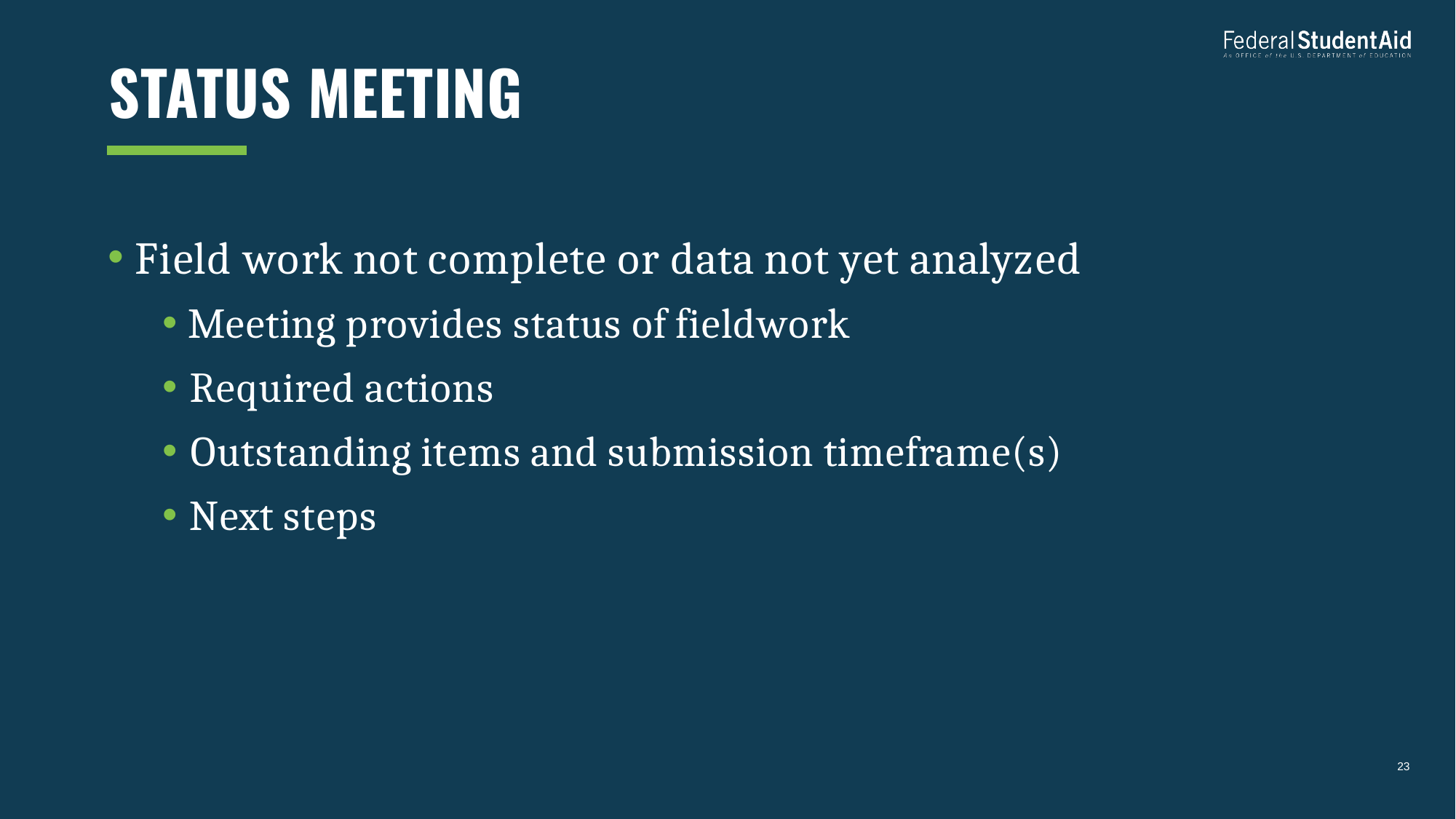

# Status meeting
Field work not complete or data not yet analyzed
Meeting provides status of fieldwork
Required actions
Outstanding items and submission timeframe(s)
Next steps

23